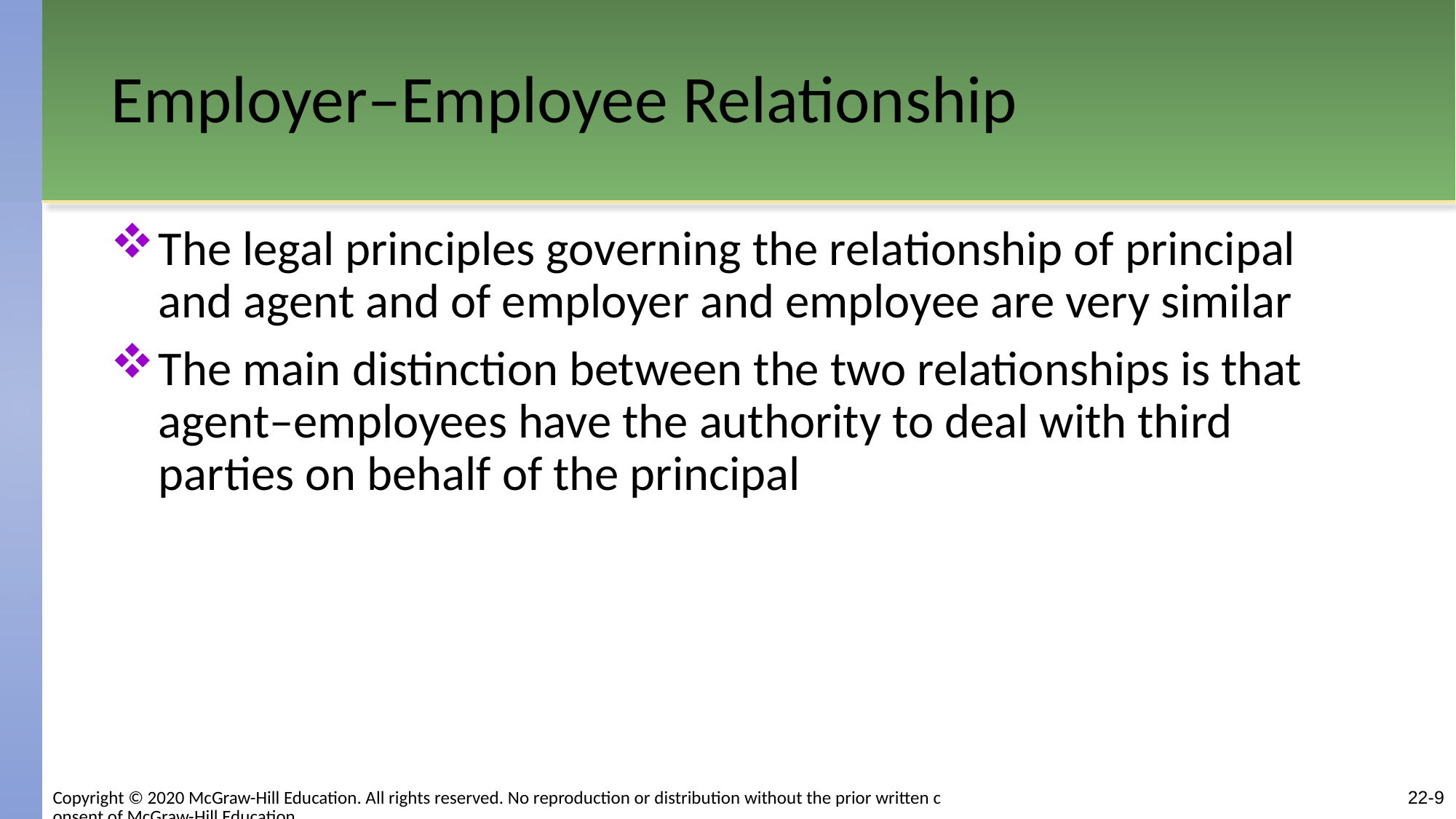

# Employer–Employee Relationship
The legal principles governing the relationship of principal and agent and of employer and employee are very similar
The main distinction between the two relationships is that agent–employees have the authority to deal with third parties on behalf of the principal
22-9
Copyright © 2020 McGraw-Hill Education. All rights reserved. No reproduction or distribution without the prior written consent of McGraw-Hill Education.